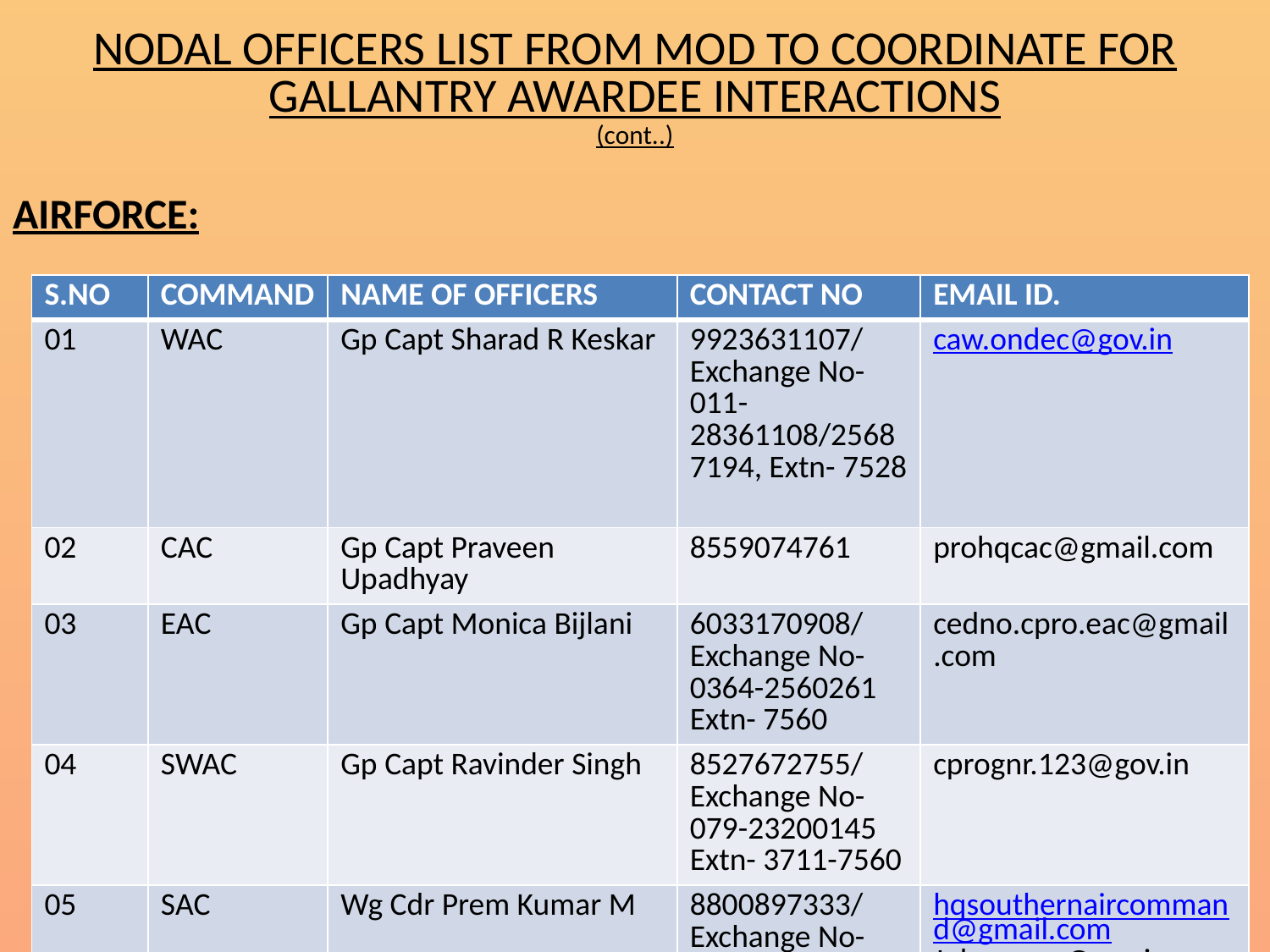

NODAL OFFICERS LIST FROM MOD TO COORDINATE FOR GALLANTRY AWARDEE INTERACTIONS
(cont..)
AIRFORCE:

| S.NO | COMMAND | NAME OF OFFICERS | CONTACT NO | EMAIL ID. |
| --- | --- | --- | --- | --- |
| 01 | WAC | Gp Capt Sharad R Keskar | 9923631107/ Exchange No- 011-28361108/25687194, Extn- 7528 | caw.ondec@gov.in |
| 02 | CAC | Gp Capt Praveen Upadhyay | 8559074761 | prohqcac@gmail.com |
| 03 | EAC | Gp Capt Monica Bijlani | 6033170908/ Exchange No- 0364-2560261 Extn- 7560 | cedno.cpro.eac@gmail.com |
| 04 | SWAC | Gp Capt Ravinder Singh | 8527672755/ Exchange No- 079-23200145 Extn- 3711-7560 | cprognr.123@gov.in |
| 05 | SAC | Wg Cdr Prem Kumar M | 8800897333/ Exchange No- 0471- 2551361/62 Extn- 7560 | hqsouthernaircommand@gmail.com Jobs.news@gov.in |
| 06 | TC | Gp Capt Shakti Sharma | Exchange No- 080-23411081 Extn- 7560 | protc123@gmail.com |
| 07 | MC | Gp Capt Amit Kumar Paul | 8968798933/ Exchange No- 0712-2515277, 0712-2519700 Extn- 7560 | dycednomc5@gmail.com |